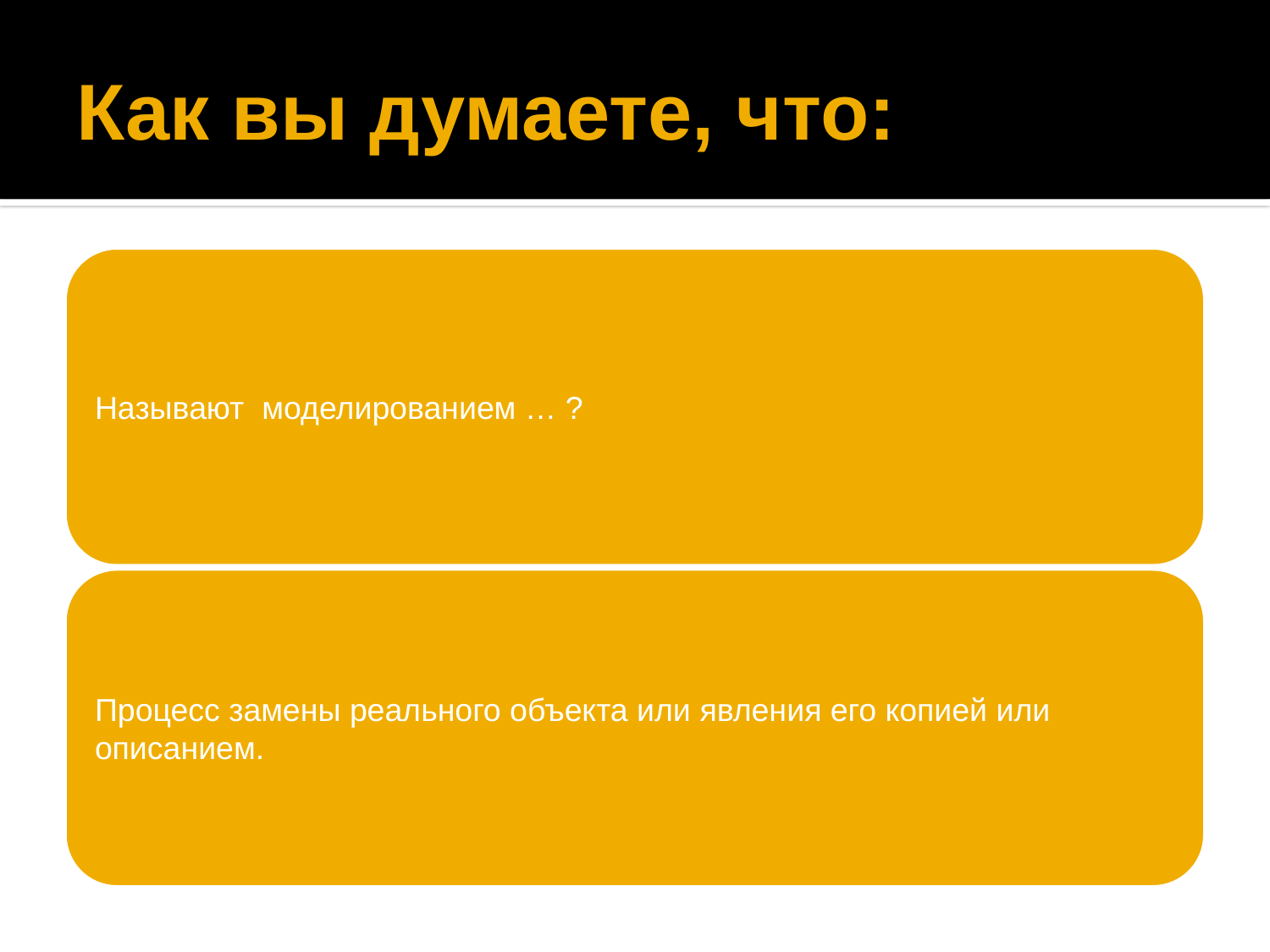

# Как вы думаете, что:
Называют  моделированием … ?
Процесс замены реального объекта или явления его копией или описанием.